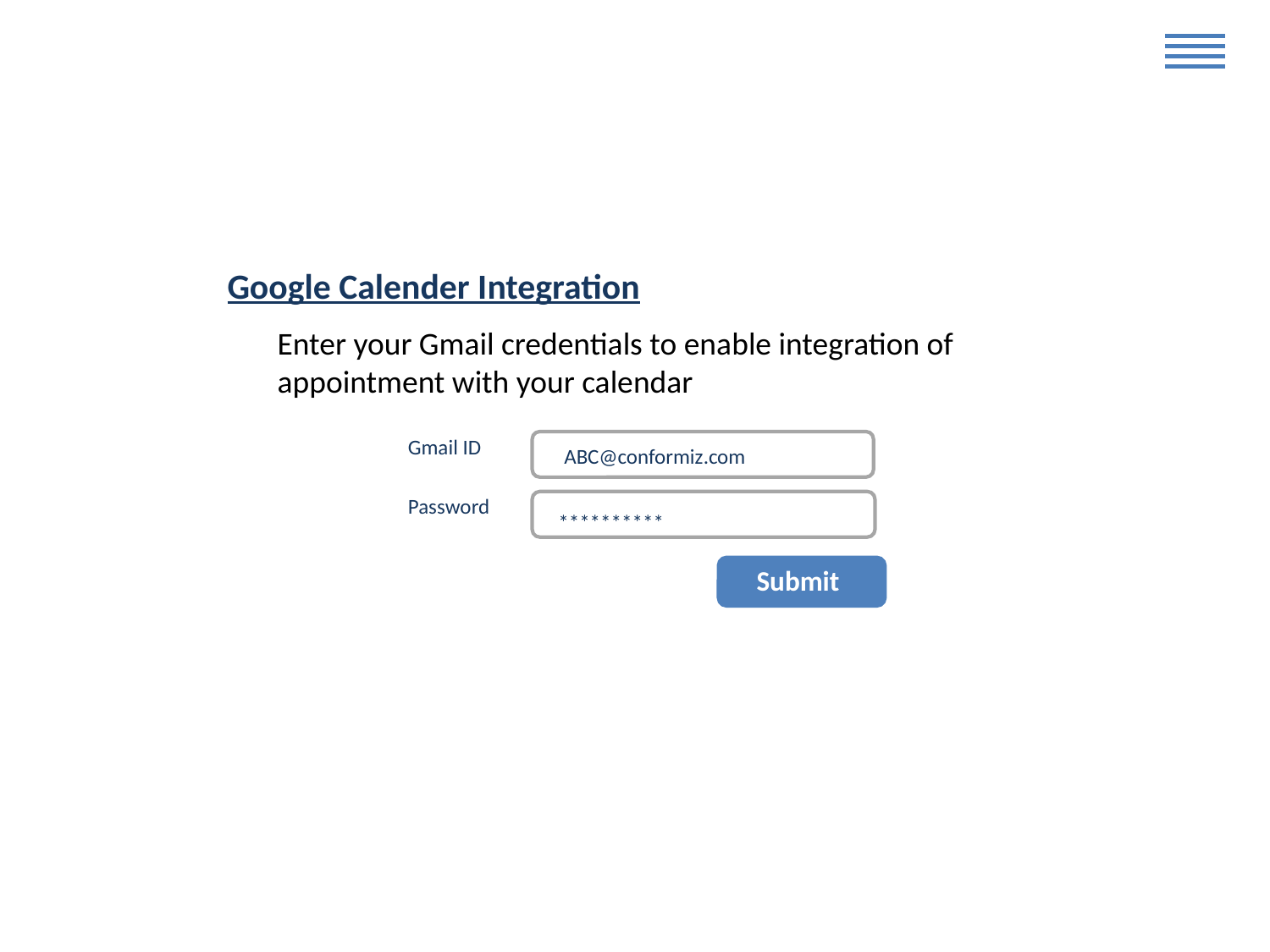

Google Calender Integration
Enter your Gmail credentials to enable integration of appointment with your calendar
Gmail ID

ABC@conformiz.com
Password

**********
Submit